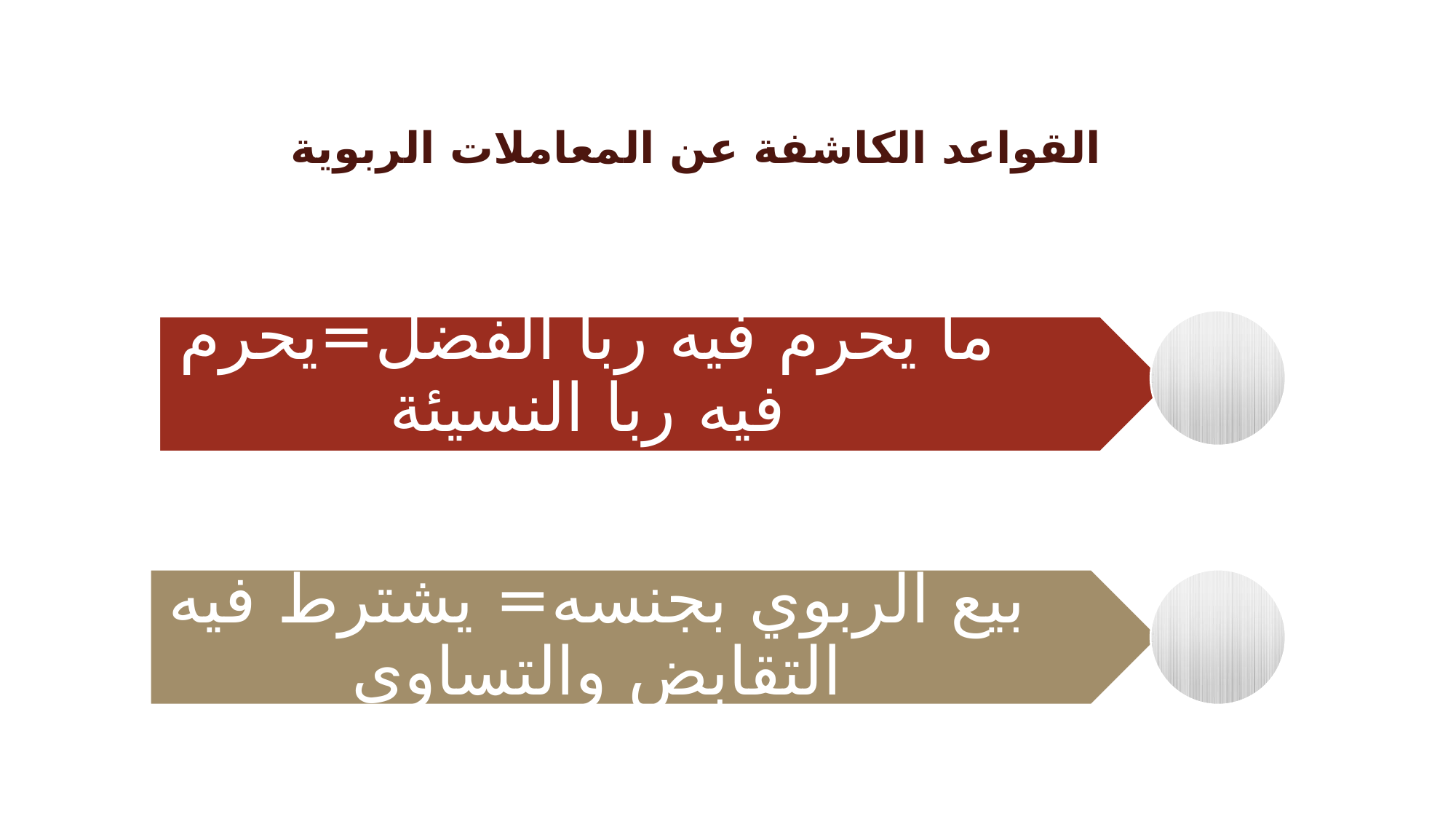

القواعد الكاشفة عن المعاملات الربوية
ما يحرم فيه ربا الفضل=يحرم فيه ربا النسيئة

بيع الربوي بجنسه= يشترط فيه التقابض والتساوي